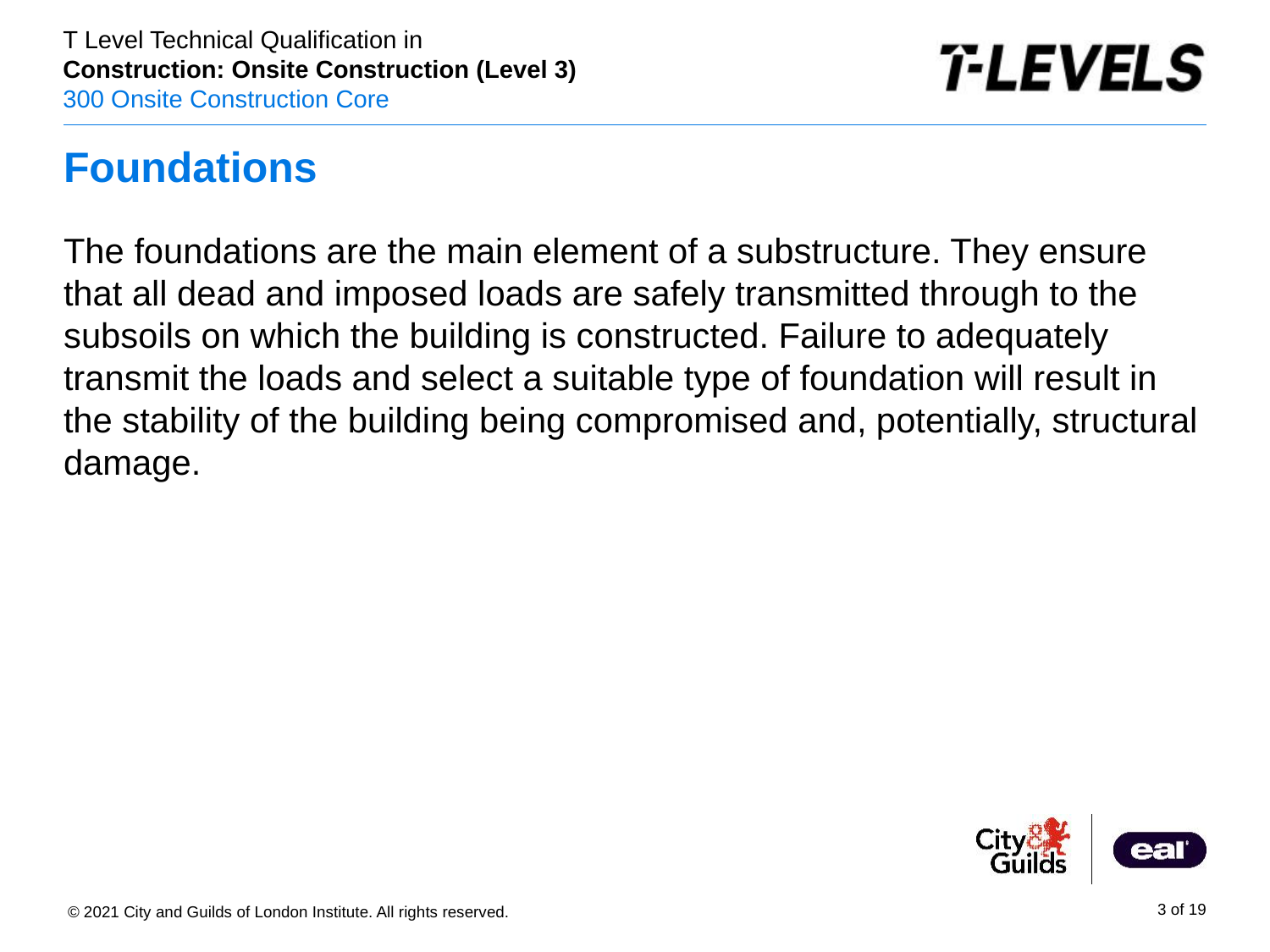

# Foundations
The foundations are the main element of a substructure. They ensure that all dead and imposed loads are safely transmitted through to the subsoils on which the building is constructed. Failure to adequately transmit the loads and select a suitable type of foundation will result in the stability of the building being compromised and, potentially, structural damage.